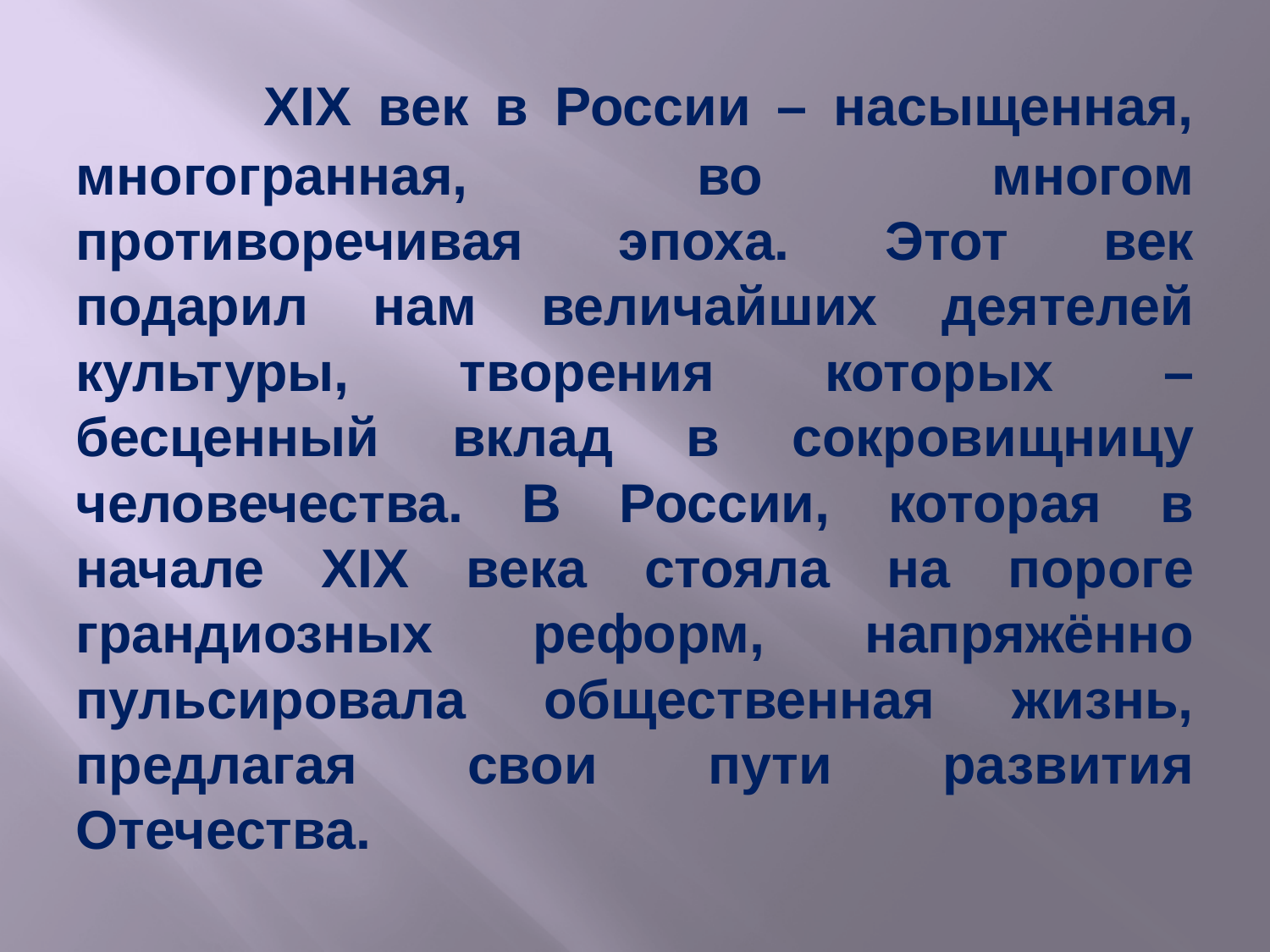

# XIX век в России – насыщенная, многогранная, во многом противоречивая эпоха. Этот век подарил нам величайших деятелей культуры, творения которых – бесценный вклад в сокровищницу человечества. В России, которая в начале XIX века стояла на пороге грандиозных реформ, напряжённо пульсировала общественная жизнь, предлагая свои пути развития Отечества.